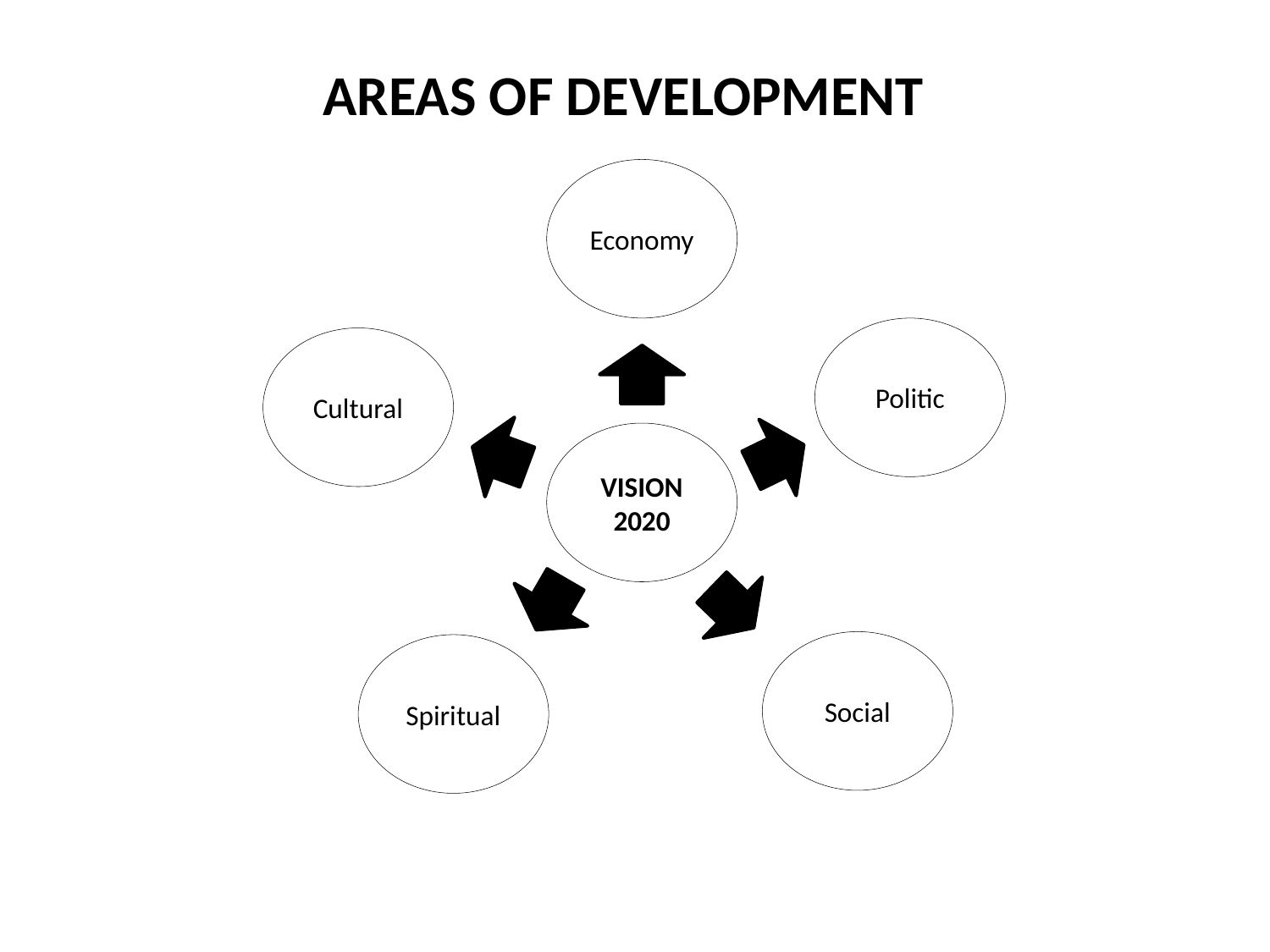

AREAS OF DEVELOPMENT
Economy
Politic
Cultural

VISION 2020

Social
Spiritual